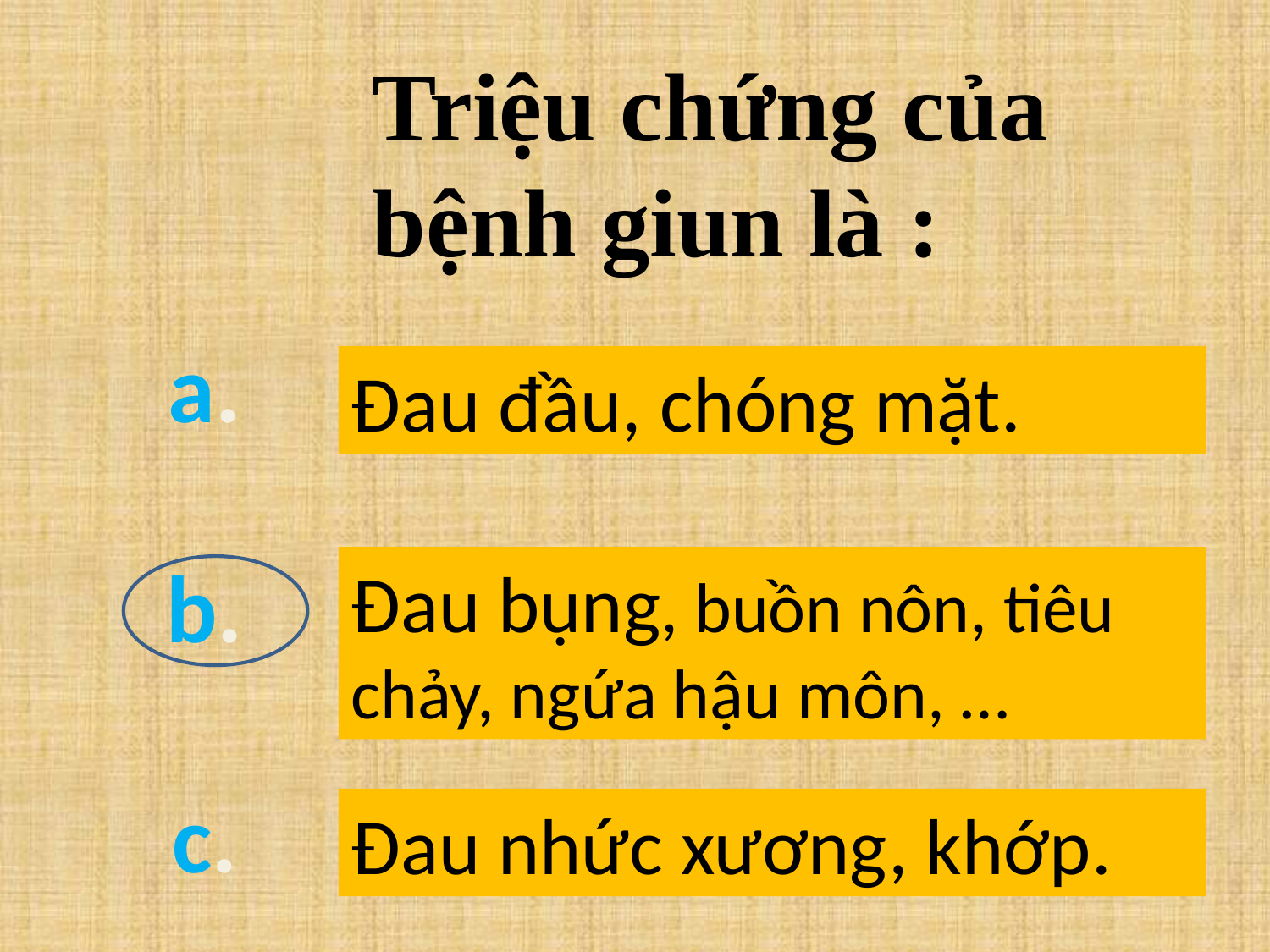

Triệu chứng của
bệnh giun là :
a.
Đau đầu, chóng mặt.
b.
Đau bụng, buồn nôn, tiêu chảy, ngứa hậu môn, …

c.
Đau nhức xương, khớp.